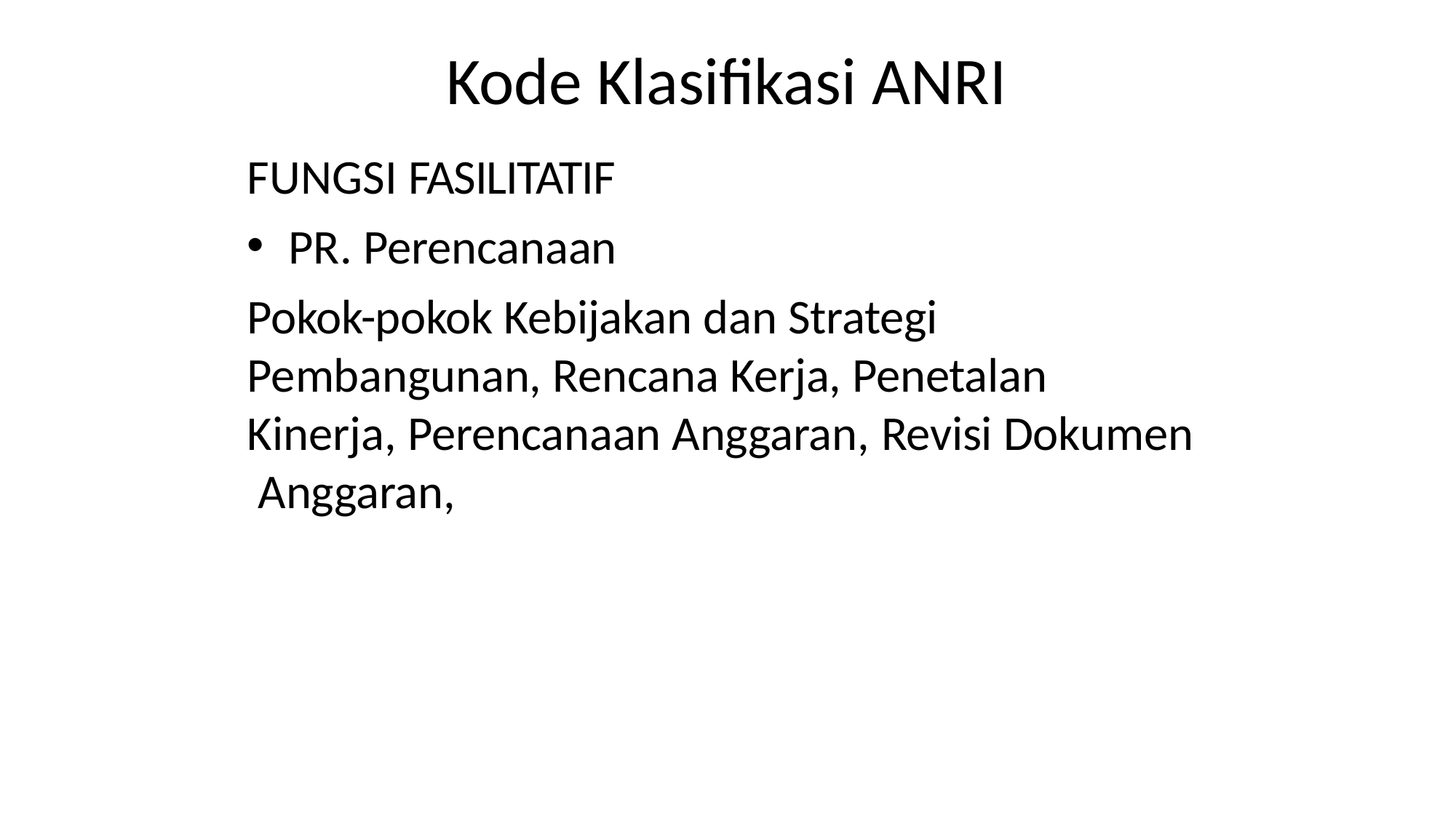

# Kode Klasifikasi ANRI
FUNGSI FASILITATIF
PR. Perencanaan
Pokok-pokok Kebijakan dan Strategi  Pembangunan, Rencana Kerja, Penetalan  Kinerja, Perencanaan Anggaran, Revisi Dokumen  Anggaran,